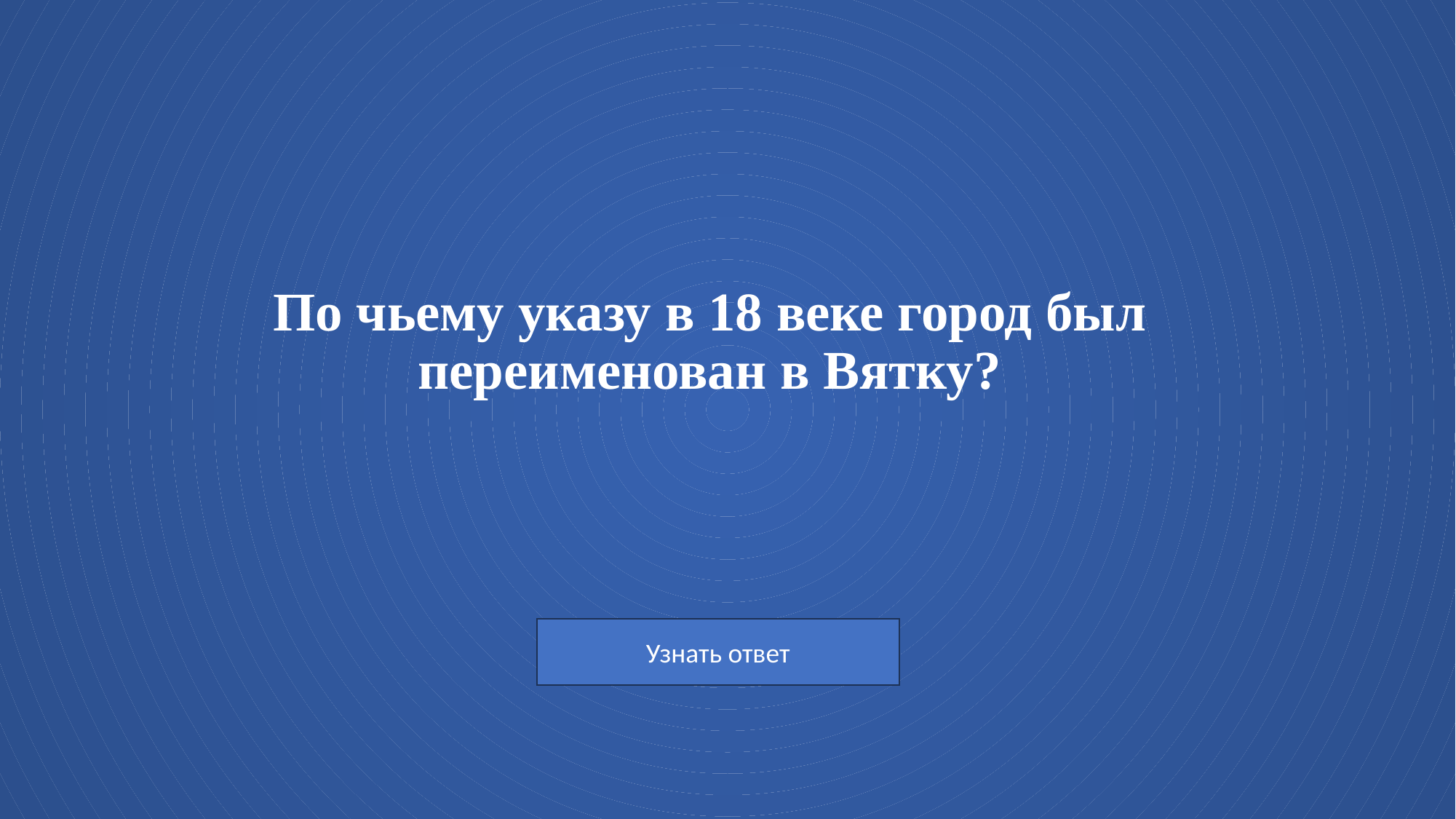

# По чьему указу в 18 веке город был переименован в Вятку?